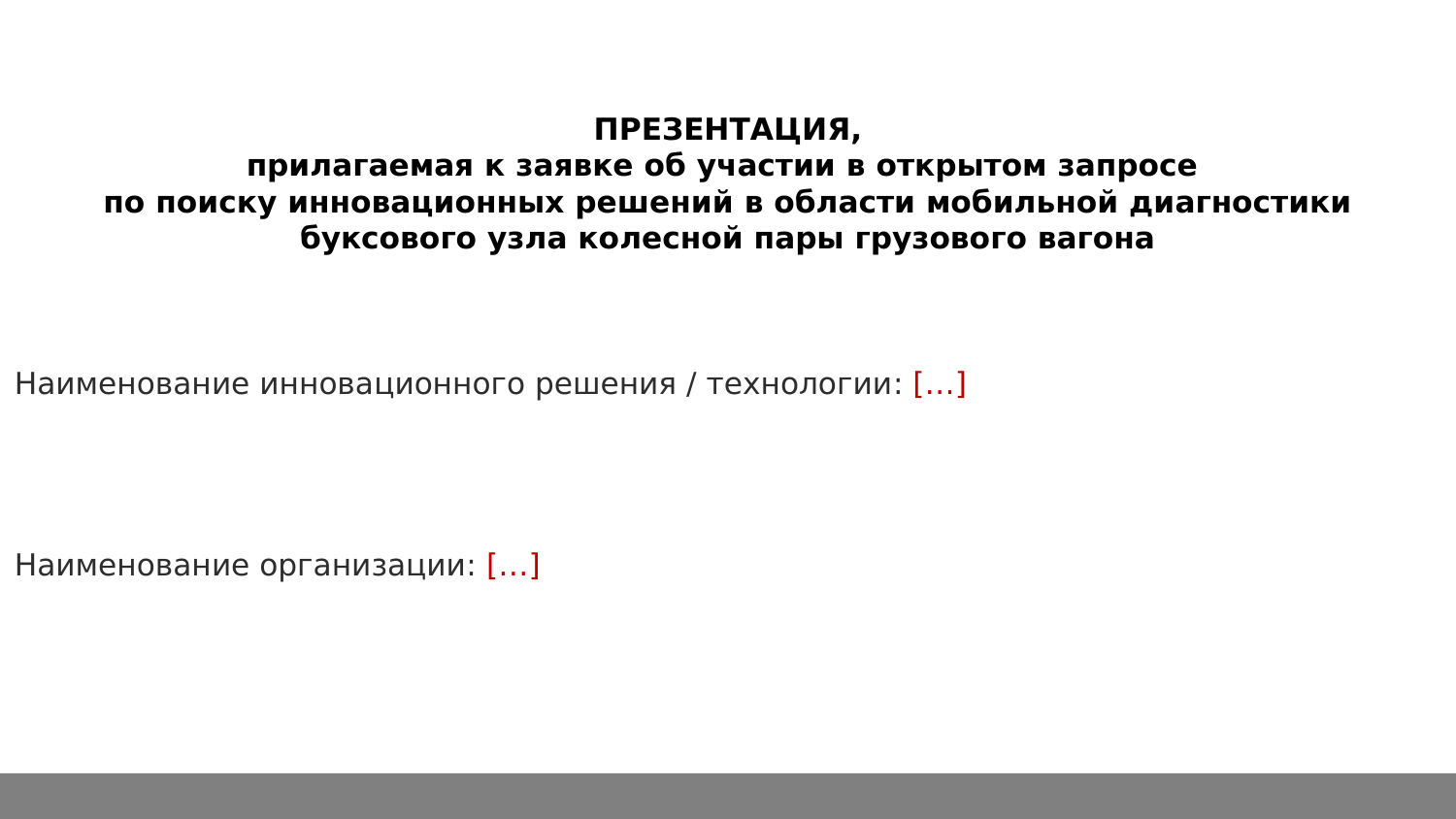

ПРЕЗЕНТАЦИЯ,
прилагаемая к заявке об участии в открытом запросе
по поиску инновационных решений в области мобильной диагностики буксового узла колесной пары грузового вагона

Наименование инновационного решения / технологии: […]

Наименование организации: […]